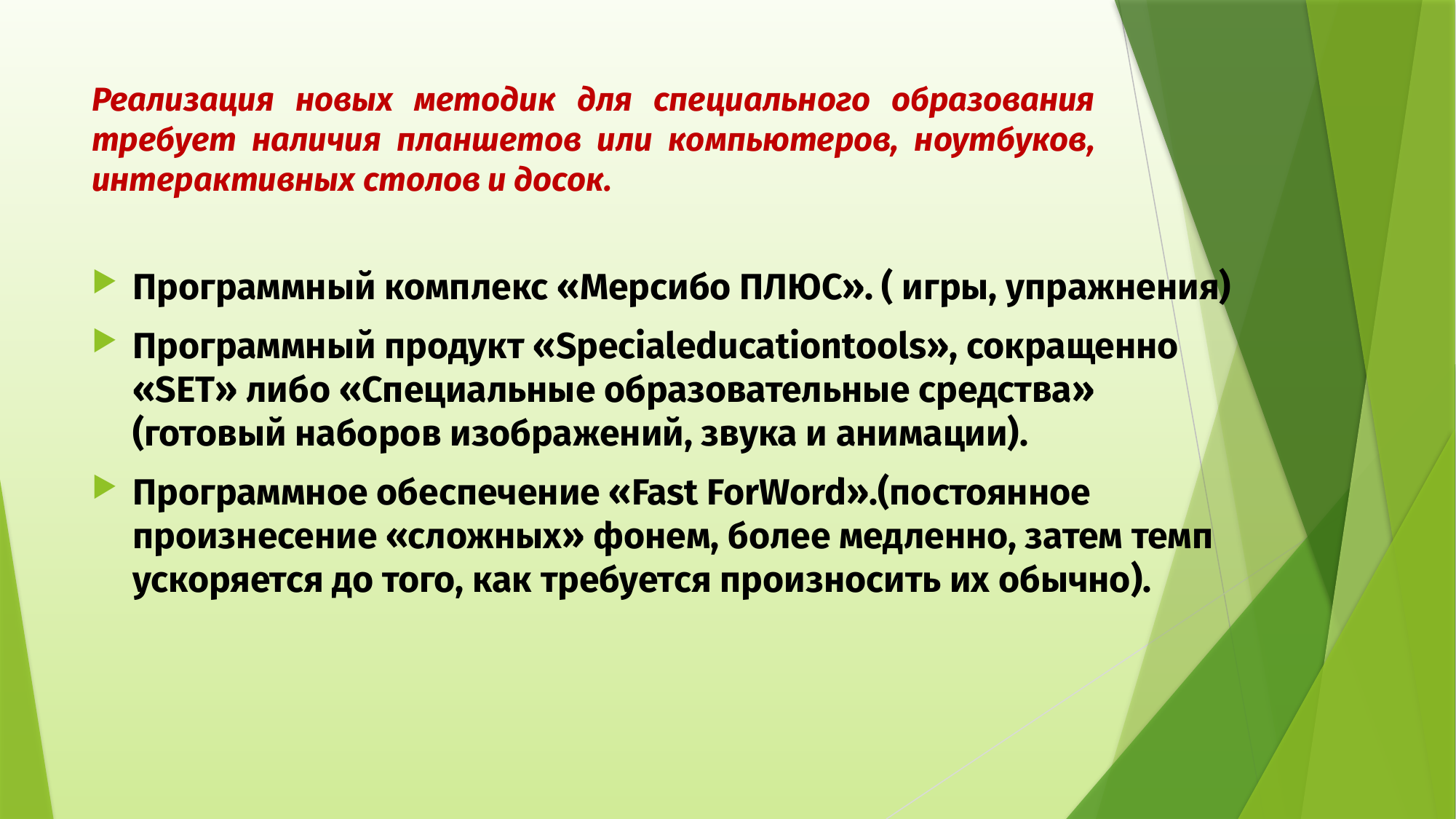

# Реализация новых методик для специального образования требует наличия планшетов или компьютеров, ноутбуков, интерактивных столов и досок.
Программный комплекс «Мерсибо ПЛЮС». ( игры, упражнения)
Программный продукт «Specialeducationtools», сокращенно «SET» либо «Специальные образовательные средства» (готовый наборов изображений, звука и анимации).
Программное обеспечение «Fast ForWord».(постоянное произнесение «сложных» фонем, более медленно, затем темп ускоряется до того, как требуется произносить их обычно).